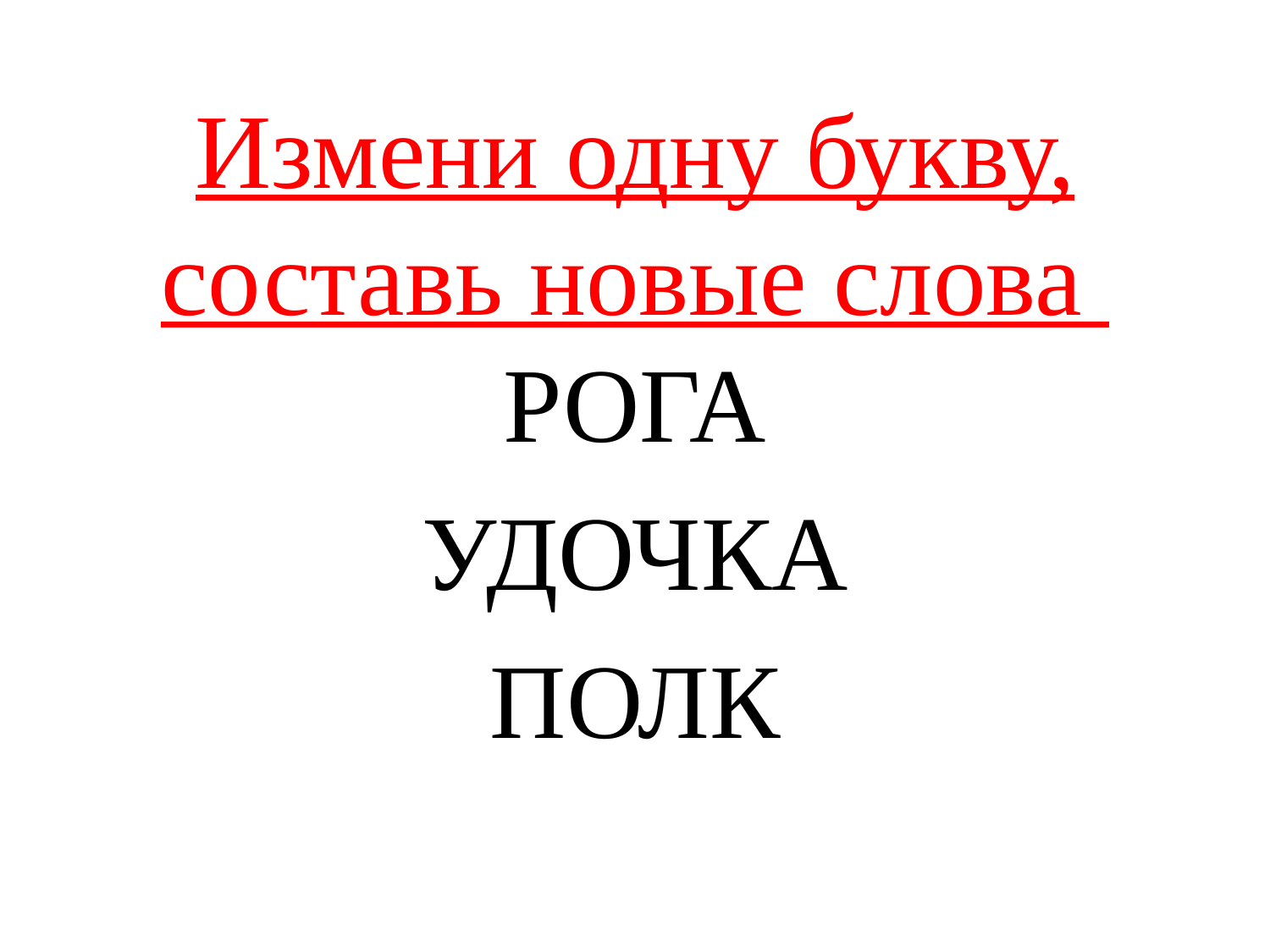

# Измени одну букву, составь новые слова РОГА УДОЧКА ПОЛК